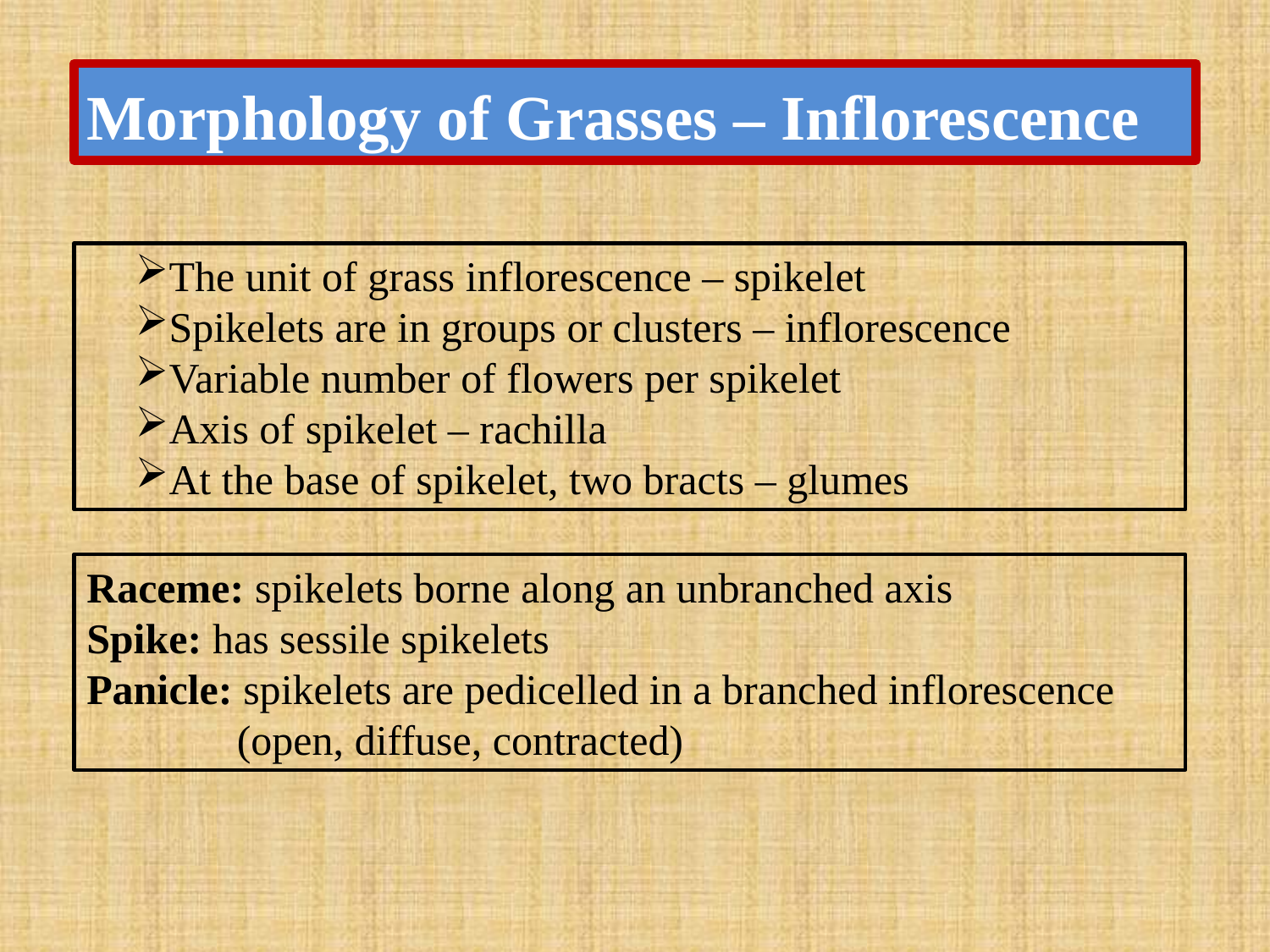

Morphology of Grasses – Inflorescence
The unit of grass inflorescence – spikelet
Spikelets are in groups or clusters – inflorescence
Variable number of flowers per spikelet
Axis of spikelet – rachilla
At the base of spikelet, two bracts – glumes
Raceme: spikelets borne along an unbranched axis
Spike: has sessile spikelets
Panicle: spikelets are pedicelled in a branched inflorescence (open, diffuse, contracted)